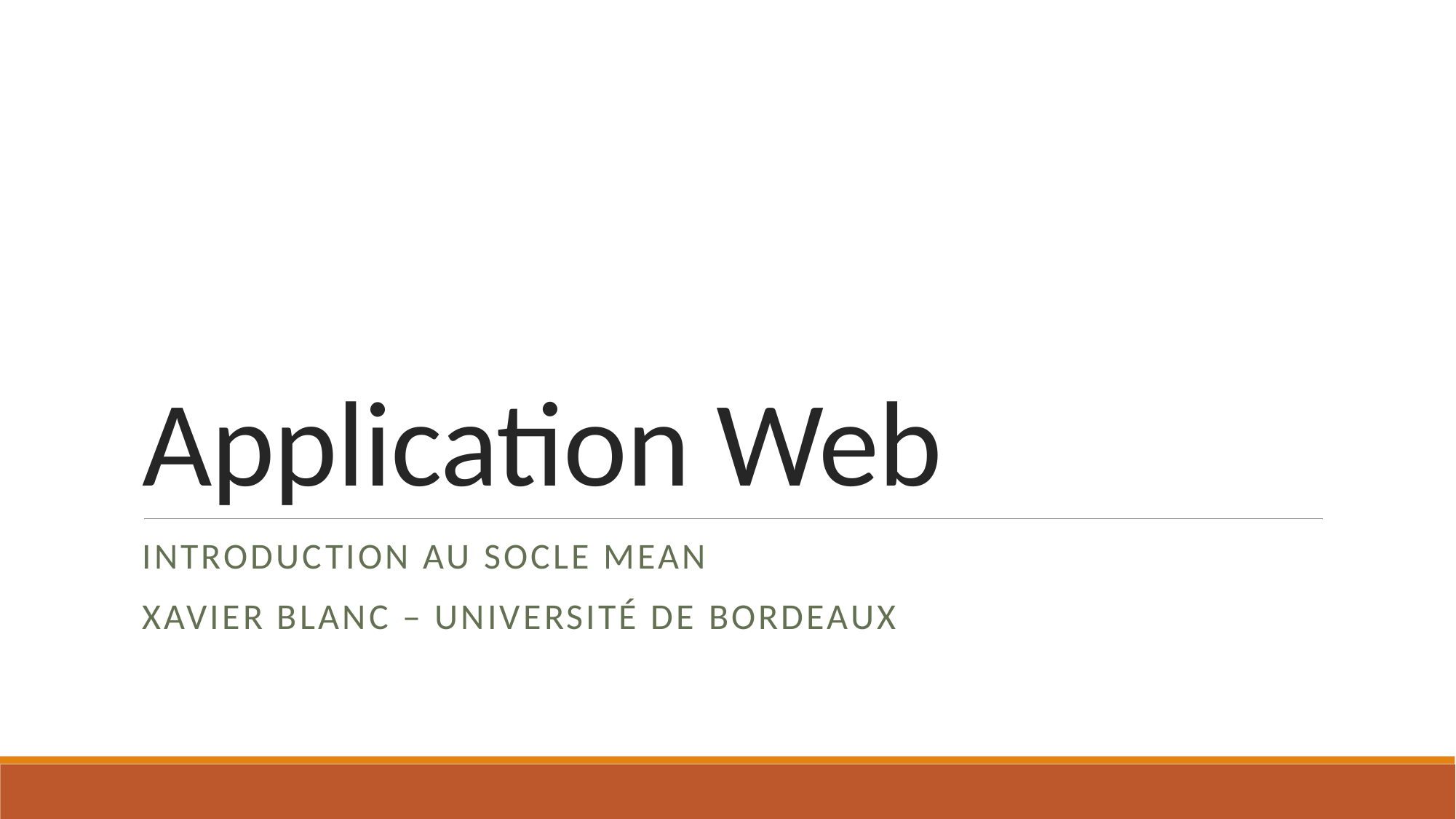

# Application Web
Introduction au socle MEAN
Xavier Blanc – université de Bordeaux